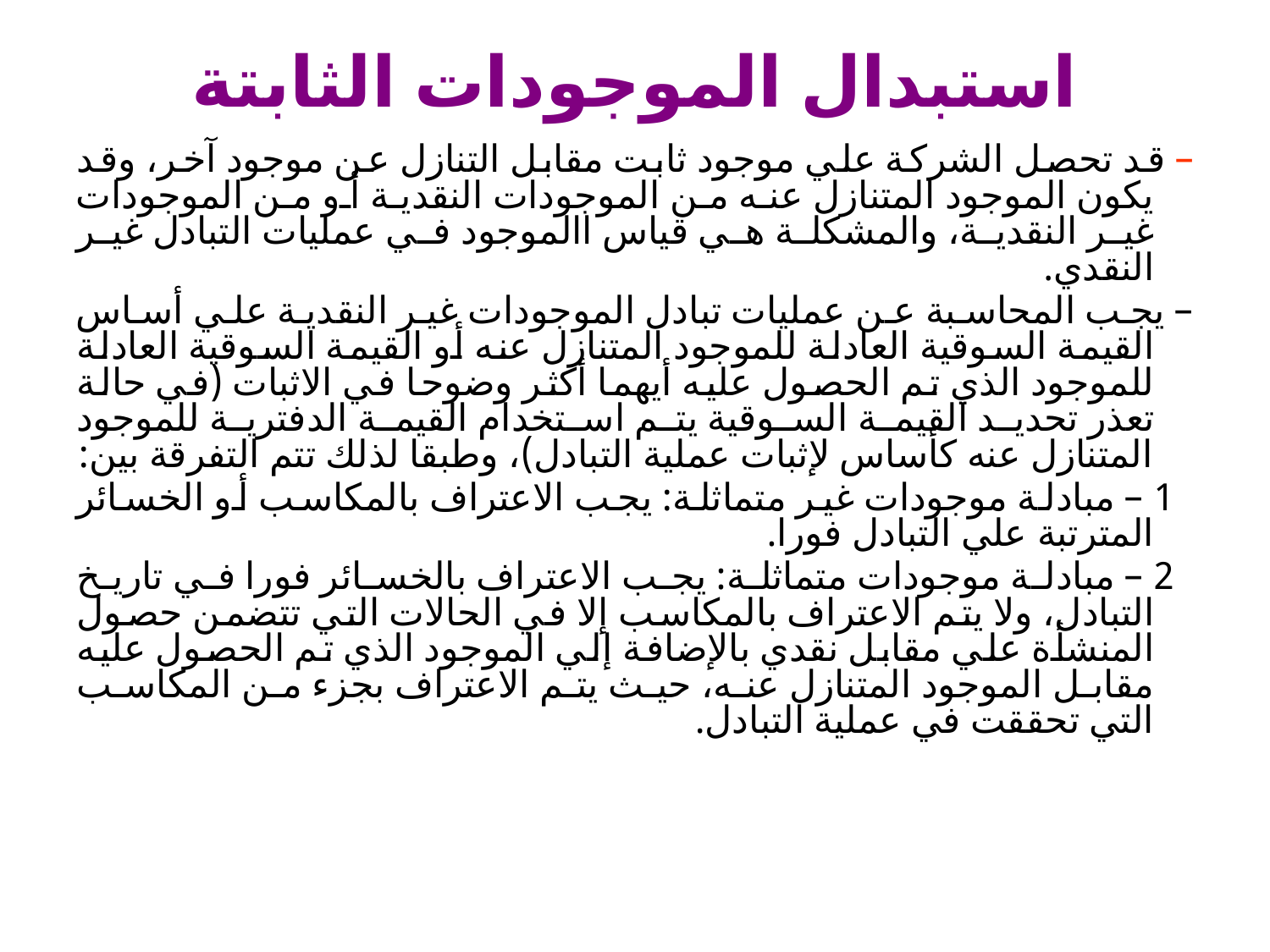

# استبدال الموجودات الثابتة
– قد تحصل الشركة علي موجود ثابت مقابل التنازل عن موجود آخر، وقد يكون الموجود المتنازل عنه من الموجودات النقدية أو من الموجودات غير النقدية، والمشكلة هي قياس االموجود في عمليات التبادل غير النقدي.
– يجب المحاسبة عن عمليات تبادل الموجودات غير النقدية علي أساس القيمة السوقية العادلة للموجود المتنازل عنه أو القيمة السوقية العادلة للموجود الذي تم الحصول عليه أيهما أكثر وضوحا في الاثبات (في حالة تعذر تحديد القيمة السوقية يتم استخدام القيمة الدفترية للموجود المتنازل عنه كأساس لإثبات عملية التبادل)، وطبقا لذلك تتم التفرقة بين:
  1 – مبادلة موجودات غير متماثلة: يجب الاعتراف بالمكاسب أو الخسائر المترتبة علي التبادل فورا.
  2 – مبادلة موجودات متماثلة: يجب الاعتراف بالخسائر فورا في تاريخ التبادل، ولا يتم الاعتراف بالمكاسب إلا في الحالات التي تتضمن حصول المنشأة علي مقابل نقدي بالإضافة إلي الموجود الذي تم الحصول عليه مقابل الموجود المتنازل عنه، حيث يتم الاعتراف بجزء من المكاسب التي تحققت في عملية التبادل.